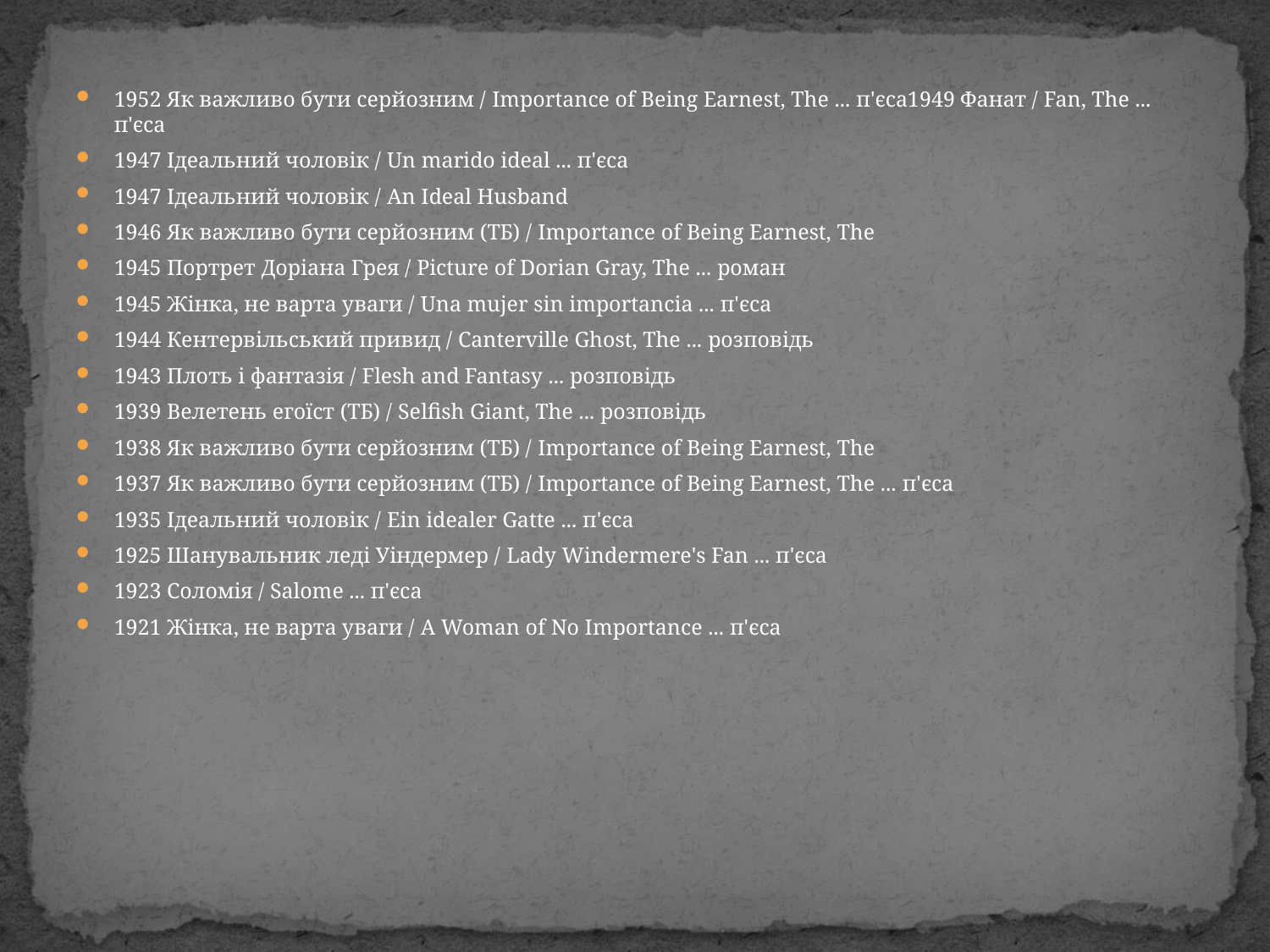

1952 Як важливо бути серйозним / Importance of Being Earnest, The ... п'єса1949 Фанат / Fan, The ... п'єса
1947 Ідеальний чоловік / Un marido ideal ... п'єса
1947 Ідеальний чоловік / An Ideal Husband
1946 Як важливо бути серйозним (ТБ) / Importance of Being Earnest, The
1945 Портрет Доріана Грея / Picture of Dorian Gray, The ... роман
1945 Жінка, не варта уваги / Una mujer sin importancia ... п'єса
1944 Кентервільський привид / Canterville Ghost, The ... розповідь
1943 Плоть і фантазія / Flesh and Fantasy ... розповідь
1939 Велетень егоїст (ТБ) / Selfish Giant, The ... розповідь
1938 Як важливо бути серйозним (ТБ) / Importance of Being Earnest, The
1937 Як важливо бути серйозним (ТБ) / Importance of Being Earnest, The ... п'єса
1935 Ідеальний чоловік / Ein idealer Gatte ... п'єса
1925 Шанувальник леді Уіндермер / Lady Windermere's Fan ... п'єса
1923 Соломія / Salome ... п'єса
1921 Жінка, не варта уваги / A Woman of No Importance ... п'єса